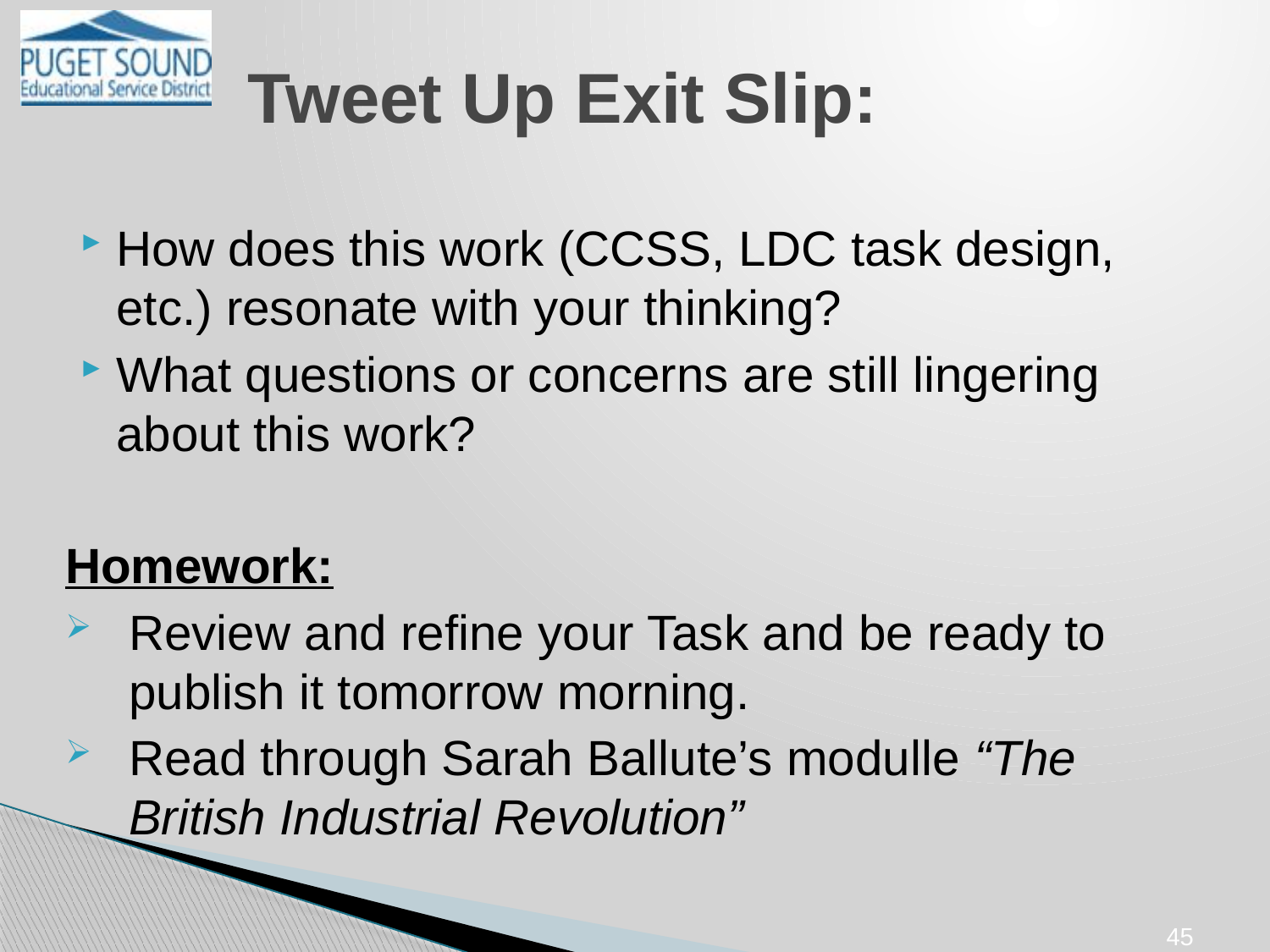

# Tweet Up Exit Slip:

How does this work (CCSS, LDC task design, etc.) resonate with your thinking?
What questions or concerns are still lingering about this work?

Homework:
Review and refine your Task and be ready to publish it tomorrow morning.
Read through Sarah Ballute’s modulle “The British Industrial Revolution”
45